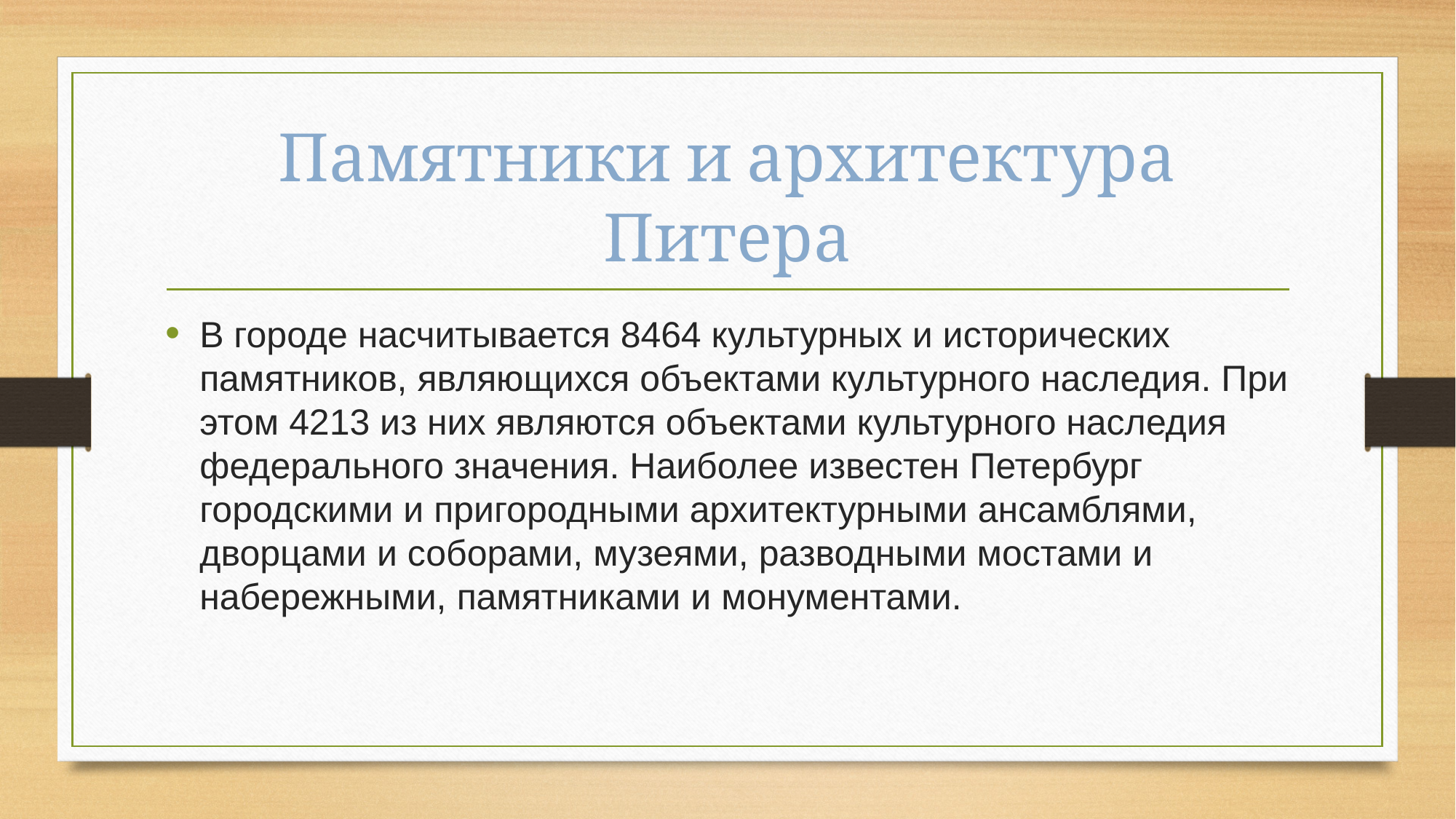

# Памятники и архитектура Питера
В городе насчитывается 8464 культурных и исторических памятников, являющихся объектами культурного наследия. При этом 4213 из них являются объектами культурного наследия федерального значения. Наиболее известен Петербург городскими и пригородными архитектурными ансамблями, дворцами и соборами, музеями, разводными мостами и набережными, памятниками и монументами.